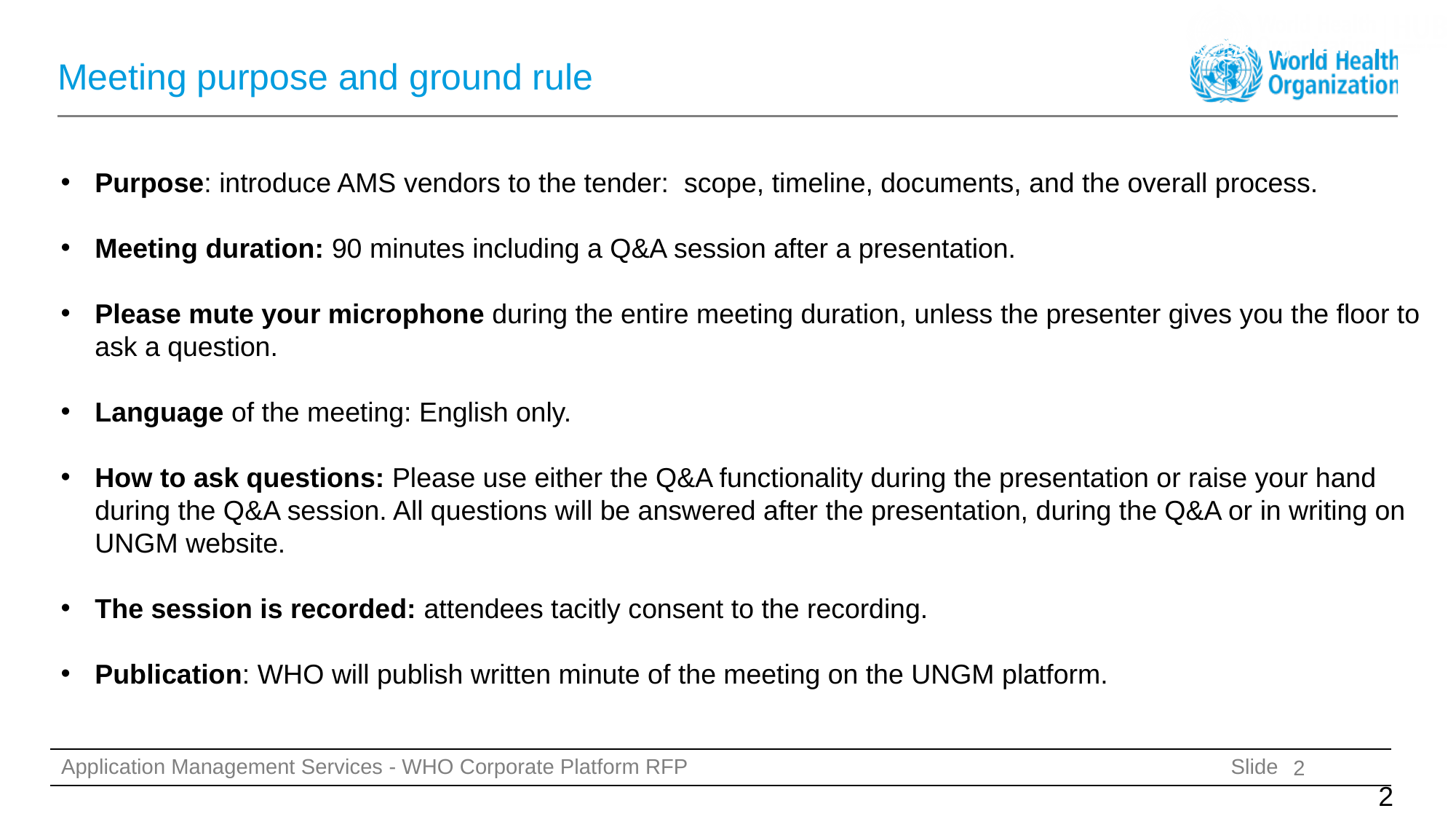

# Meeting purpose and ground rule
Purpose: introduce AMS vendors to the tender:  scope, timeline, documents, and the overall process.

Meeting duration: 90 minutes including a Q&A session after a presentation.

Please mute your microphone during the entire meeting duration, unless the presenter gives you the floor to ask a question.

Language of the meeting: English only.

How to ask questions: Please use either the Q&A functionality during the presentation or raise your hand during the Q&A session. All questions will be answered after the presentation, during the Q&A or in writing on UNGM website.

The session is recorded: attendees tacitly consent to the recording.

Publication: WHO will publish written minute of the meeting on the UNGM platform.
2